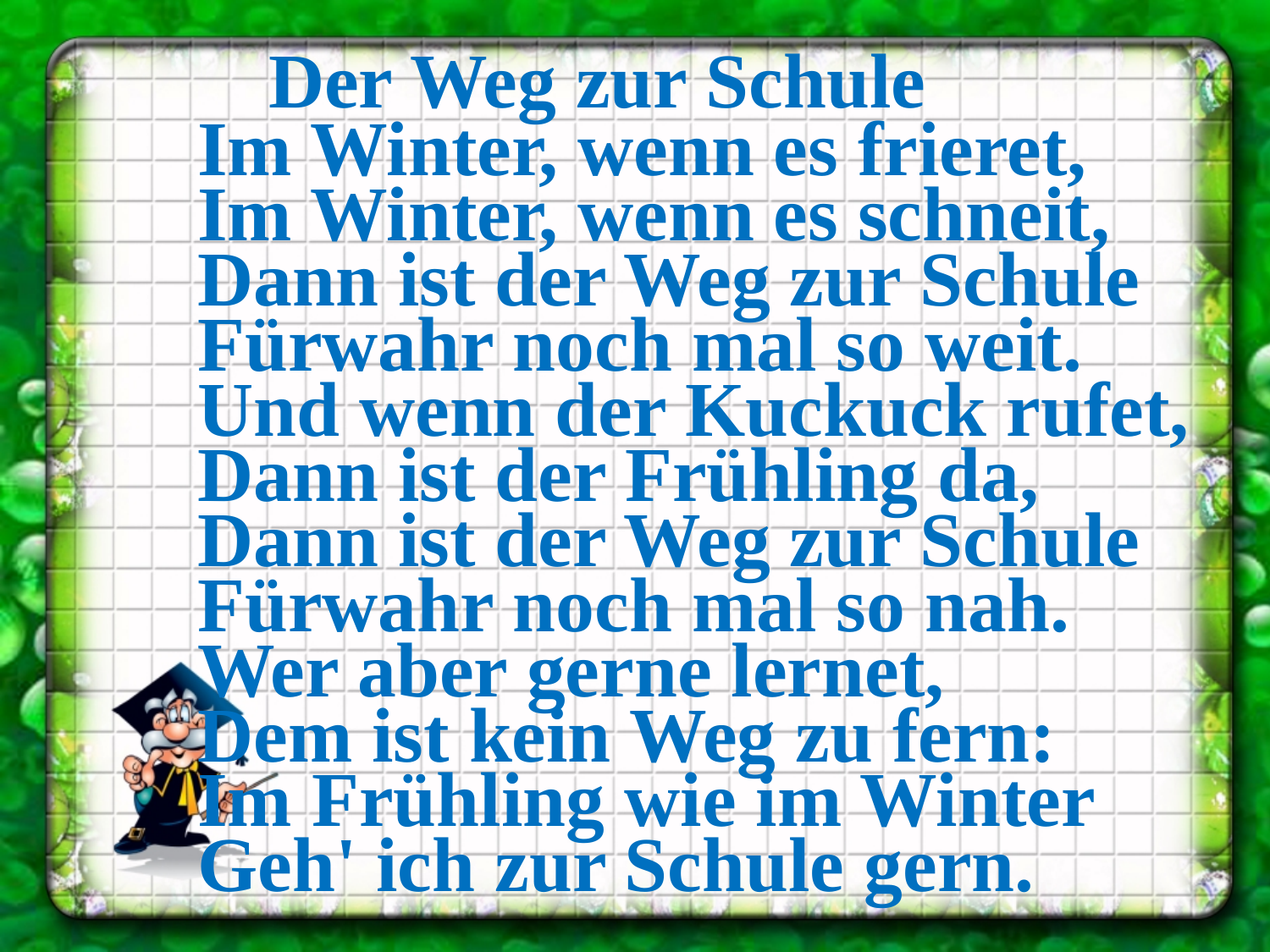

Der Weg zur Schule
Im Winter, wenn es frieret,
Im Winter, wenn es schneit,
Dann ist der Weg zur Schule
Fürwahr noch mal so weit.
Und wenn der Kuckuck rufet,
Dann ist der Frühling da,
Dann ist der Weg zur Schule
Fürwahr noch mal so nah.
Wer aber gerne lernet,
Dem ist kein Weg zu fern:
Im Frühling wie im Winter
Geh' ich zur Schule gern.